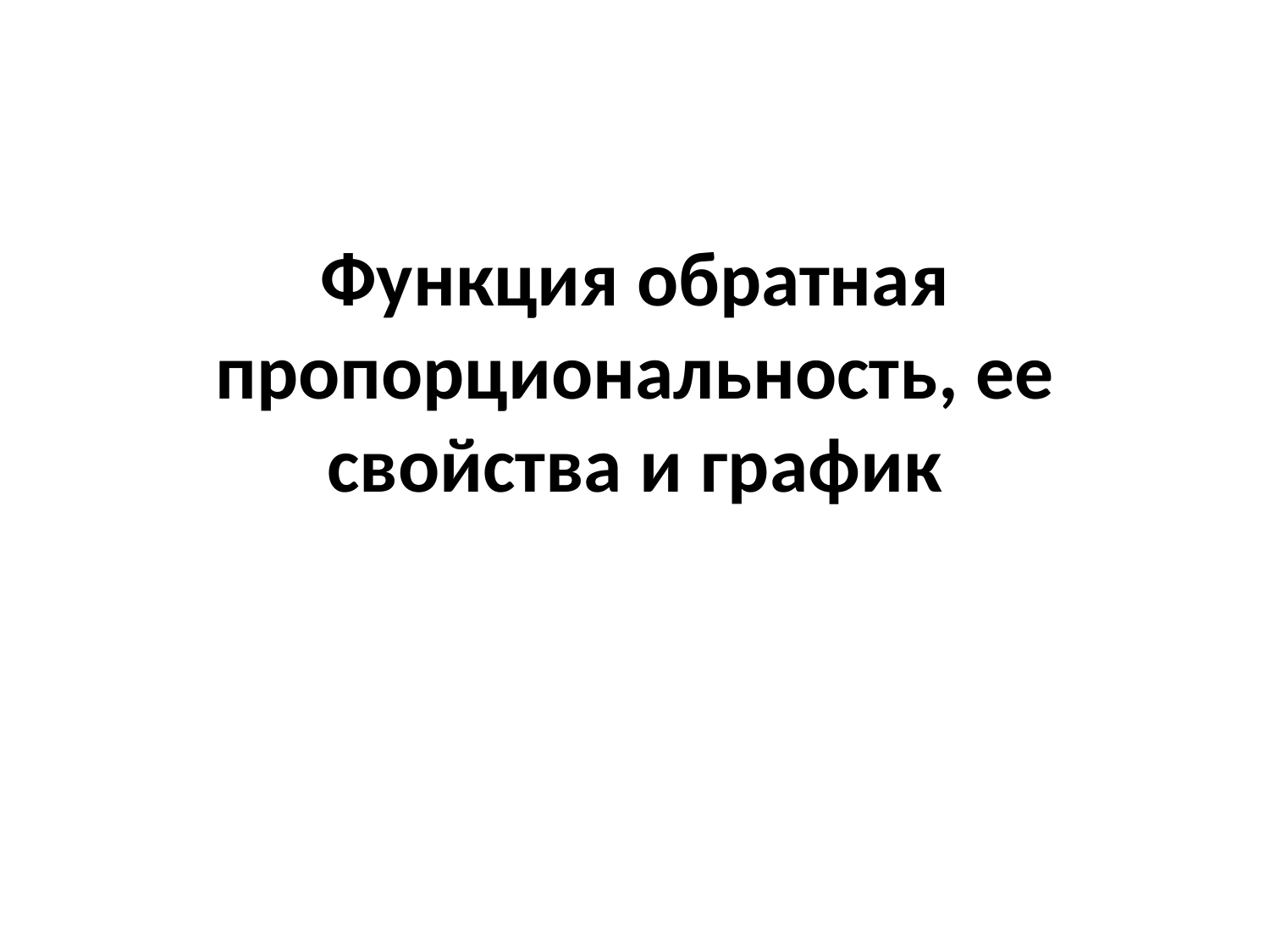

#
Функция обратная пропорциональность, ее свойства и график